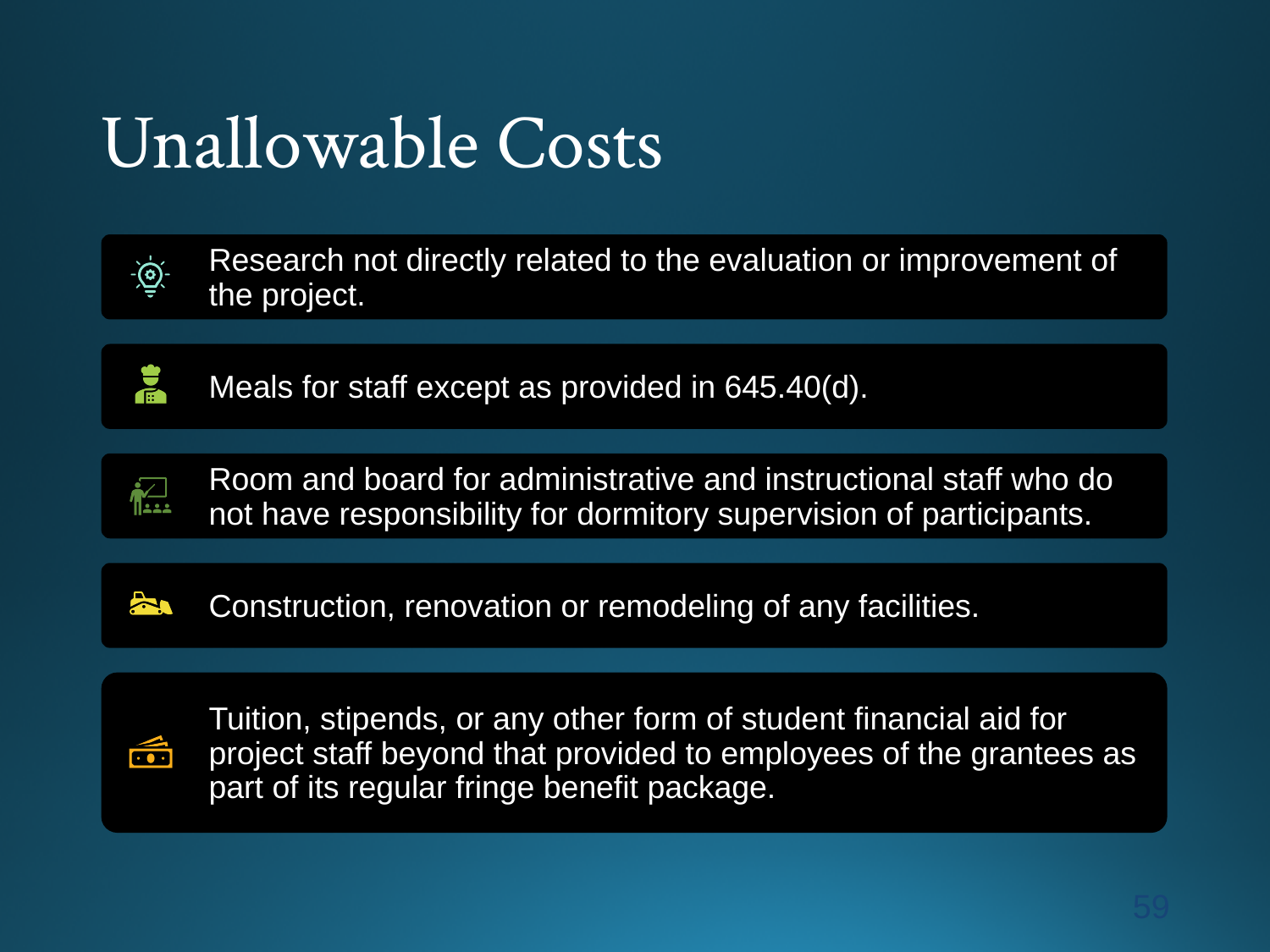

# Unallowable Costs
Research not directly related to the evaluation or improvement of the project.
Meals for staff except as provided in 645.40(d).
Room and board for administrative and instructional staff who do not have responsibility for dormitory supervision of participants.
Construction, renovation or remodeling of any facilities.
Tuition, stipends, or any other form of student financial aid for project staff beyond that provided to employees of the grantees as part of its regular fringe benefit package.
59